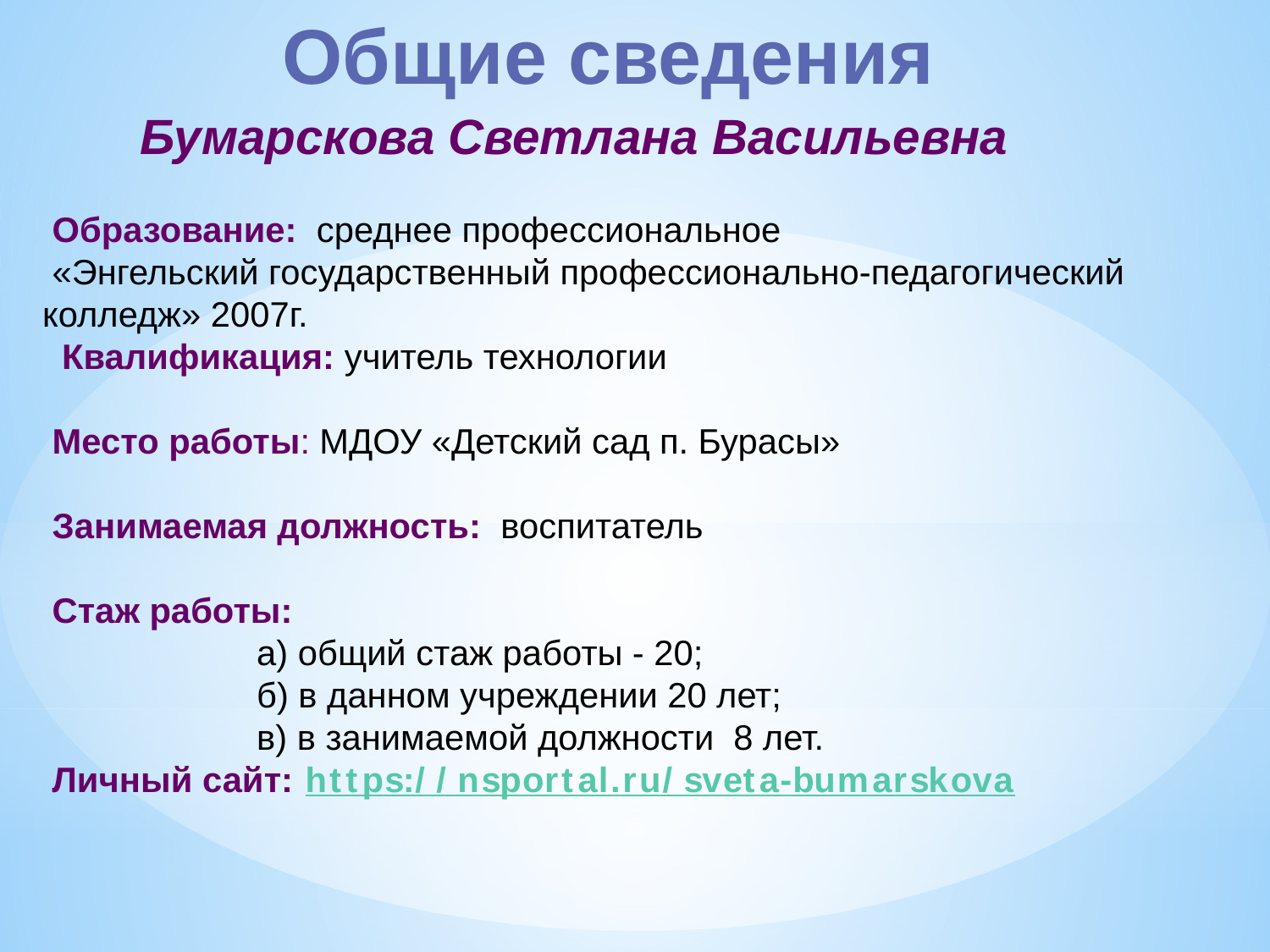

Общие сведения
          Бумарскова Светлана Васильевна

 Образование:  среднее профессиональное
 «Энгельский государственный профессионально-педагогический колледж» 2007г.
  Квалификация: учитель технологии

 Место работы: МДОУ «Детский сад п. Бурасы»

 Занимаемая должность:  воспитатель

 Стаж работы:
                      а) общий стаж работы - 20;
                      б) в данном учреждении 20 лет;
                      в) в занимаемой должности  8 лет.
 Личный сайт: https://nsportal.ru/sveta-bumarskova